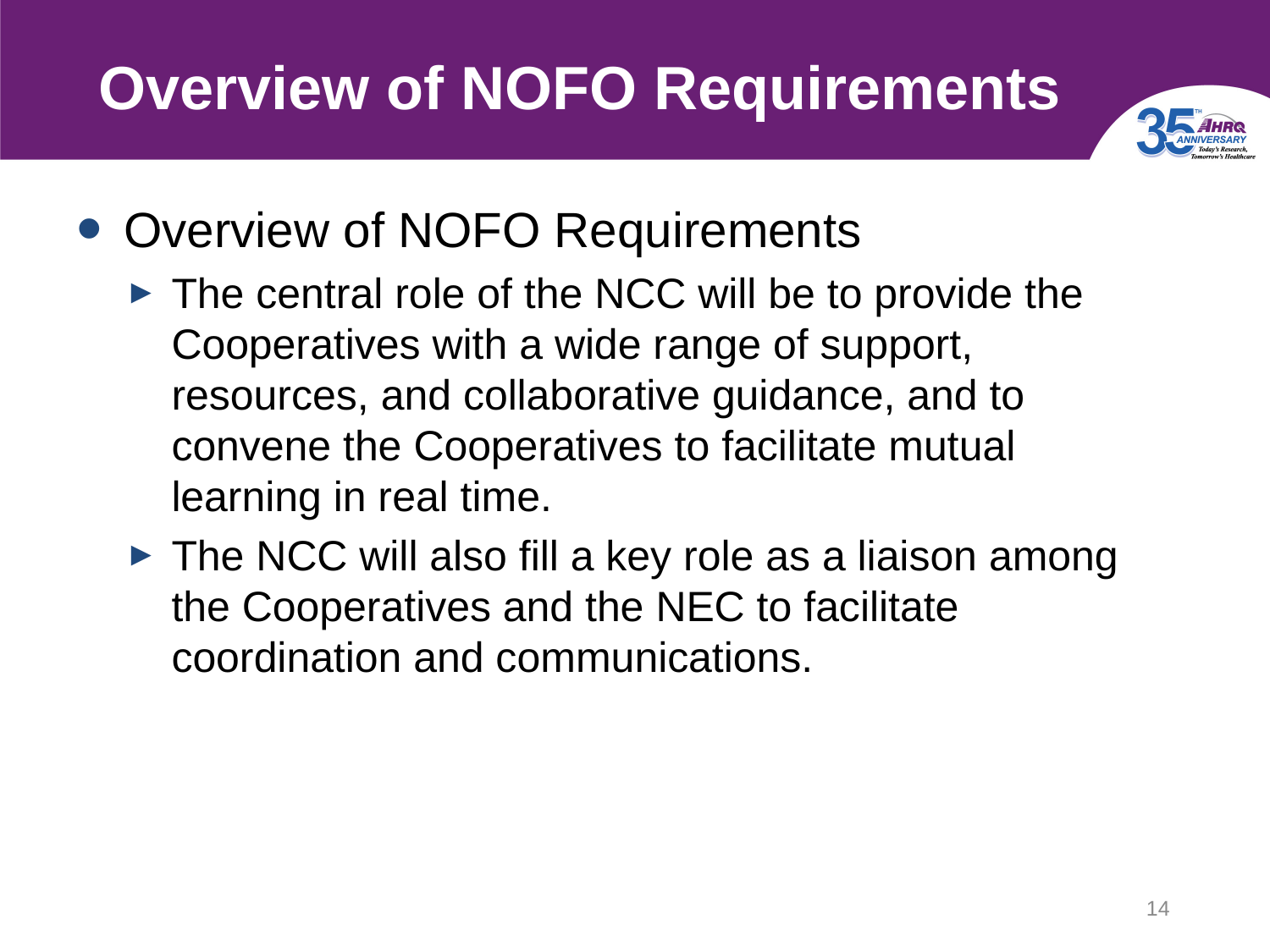

# Overview of NOFO Requirements
Overview of NOFO Requirements
The central role of the NCC will be to provide the Cooperatives with a wide range of support, resources, and collaborative guidance, and to convene the Cooperatives to facilitate mutual learning in real time.
The NCC will also fill a key role as a liaison among the Cooperatives and the NEC to facilitate coordination and communications.
14